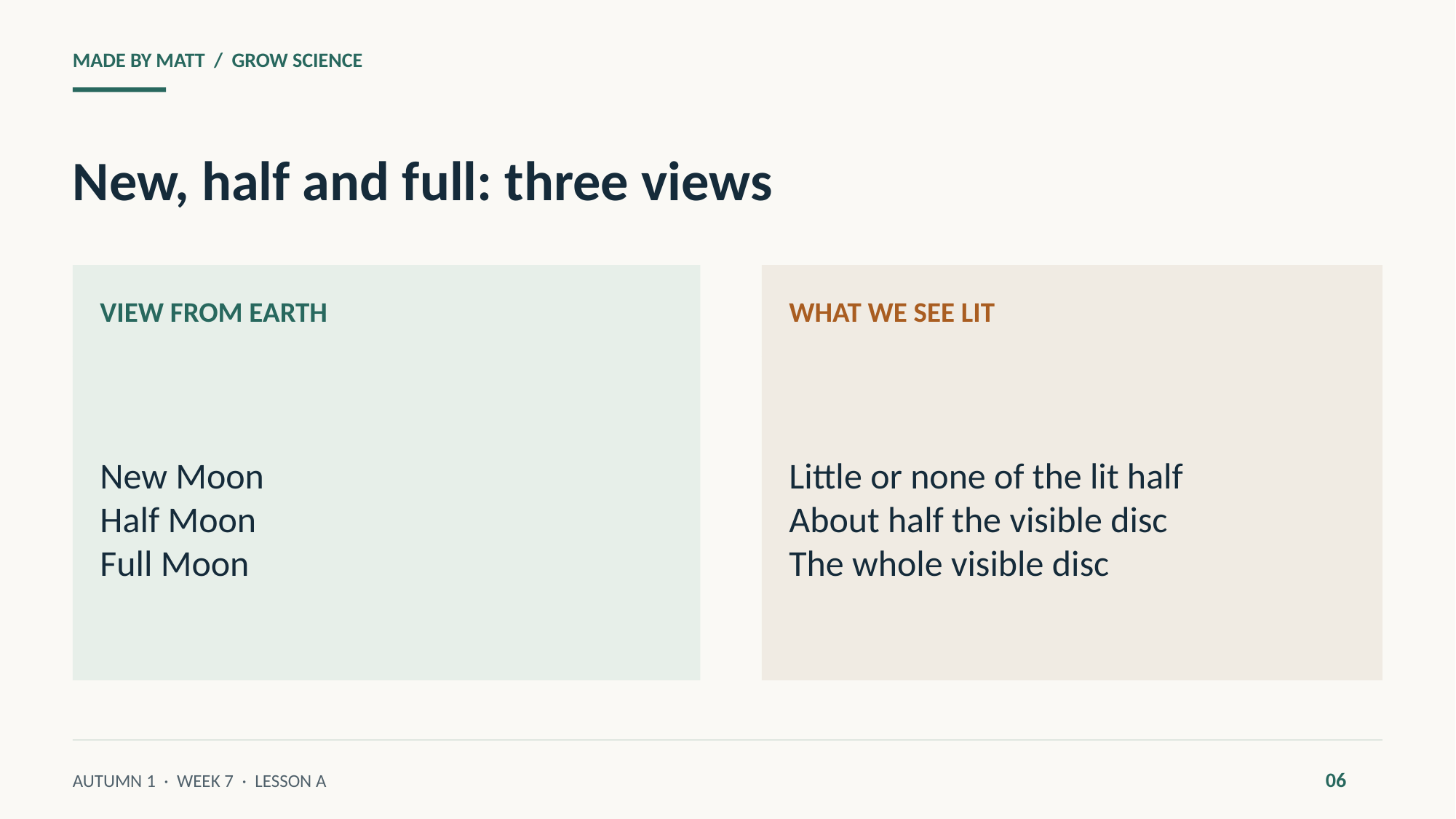

MADE BY MATT  /  GROW SCIENCE

New, half and full: three views
VIEW FROM EARTH
WHAT WE SEE LIT
New Moon
Half Moon
Full Moon
Little or none of the lit half
About half the visible disc
The whole visible disc

06
AUTUMN 1  ·  WEEK 7  ·  LESSON A